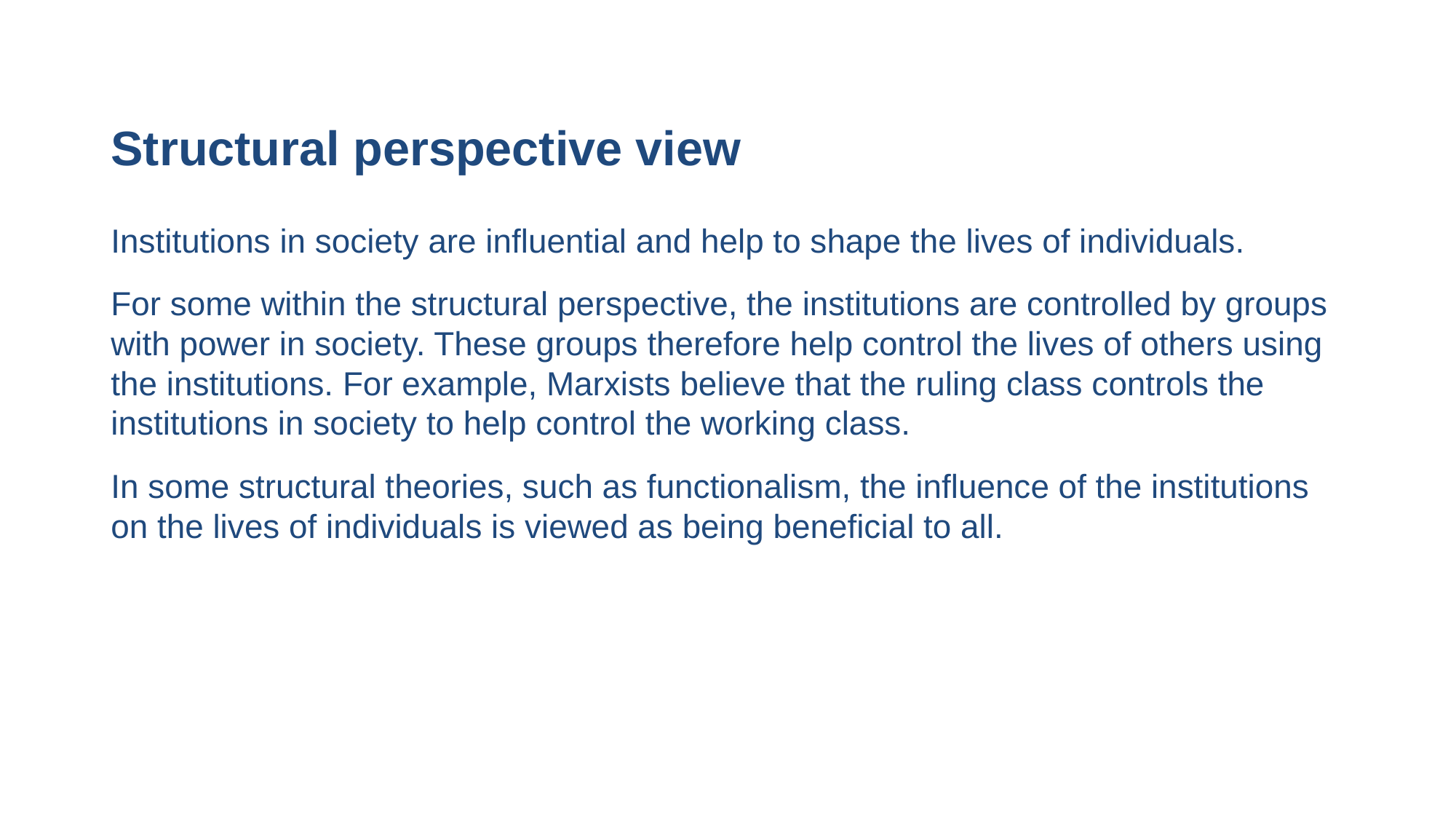

# Structural perspective view
Institutions in society are influential and help to shape the lives of individuals.
For some within the structural perspective, the institutions are controlled by groups with power in society. These groups therefore help control the lives of others using the institutions. For example, Marxists believe that the ruling class controls the institutions in society to help control the working class.
In some structural theories, such as functionalism, the influence of the institutions on the lives of individuals is viewed as being beneficial to all.